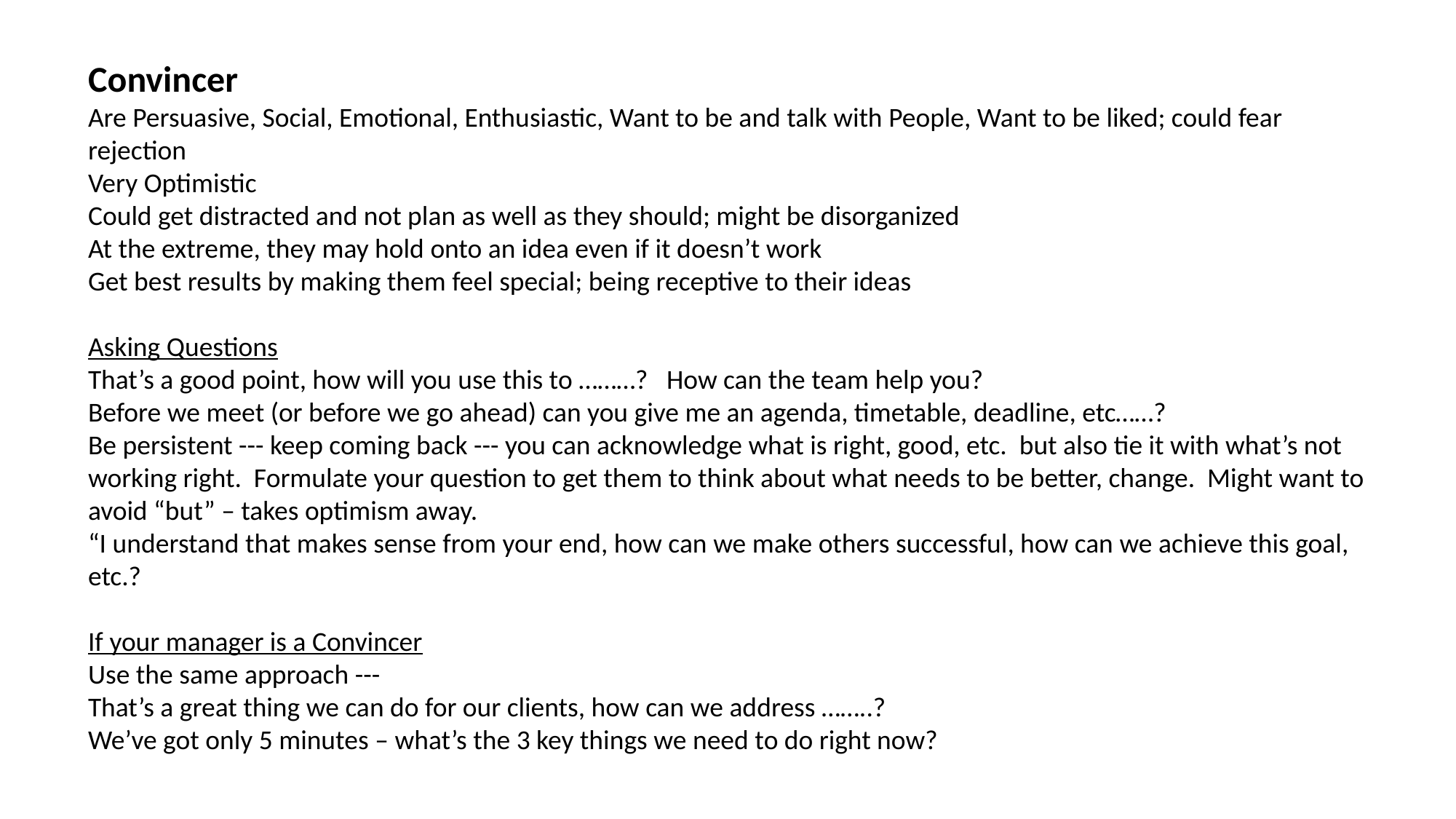

Convincer
Are Persuasive, Social, Emotional, Enthusiastic, Want to be and talk with People, Want to be liked; could fear rejection
Very Optimistic
Could get distracted and not plan as well as they should; might be disorganized
At the extreme, they may hold onto an idea even if it doesn’t work
Get best results by making them feel special; being receptive to their ideas

Asking Questions
That’s a good point, how will you use this to ………?   How can the team help you?
Before we meet (or before we go ahead) can you give me an agenda, timetable, deadline, etc……?
Be persistent --- keep coming back --- you can acknowledge what is right, good, etc.  but also tie it with what’s not working right.  Formulate your question to get them to think about what needs to be better, change.  Might want to avoid “but” – takes optimism away.
“I understand that makes sense from your end, how can we make others successful, how can we achieve this goal, etc.?

If your manager is a Convincer
Use the same approach ---
That’s a great thing we can do for our clients, how can we address ……..?
We’ve got only 5 minutes – what’s the 3 key things we need to do right now?